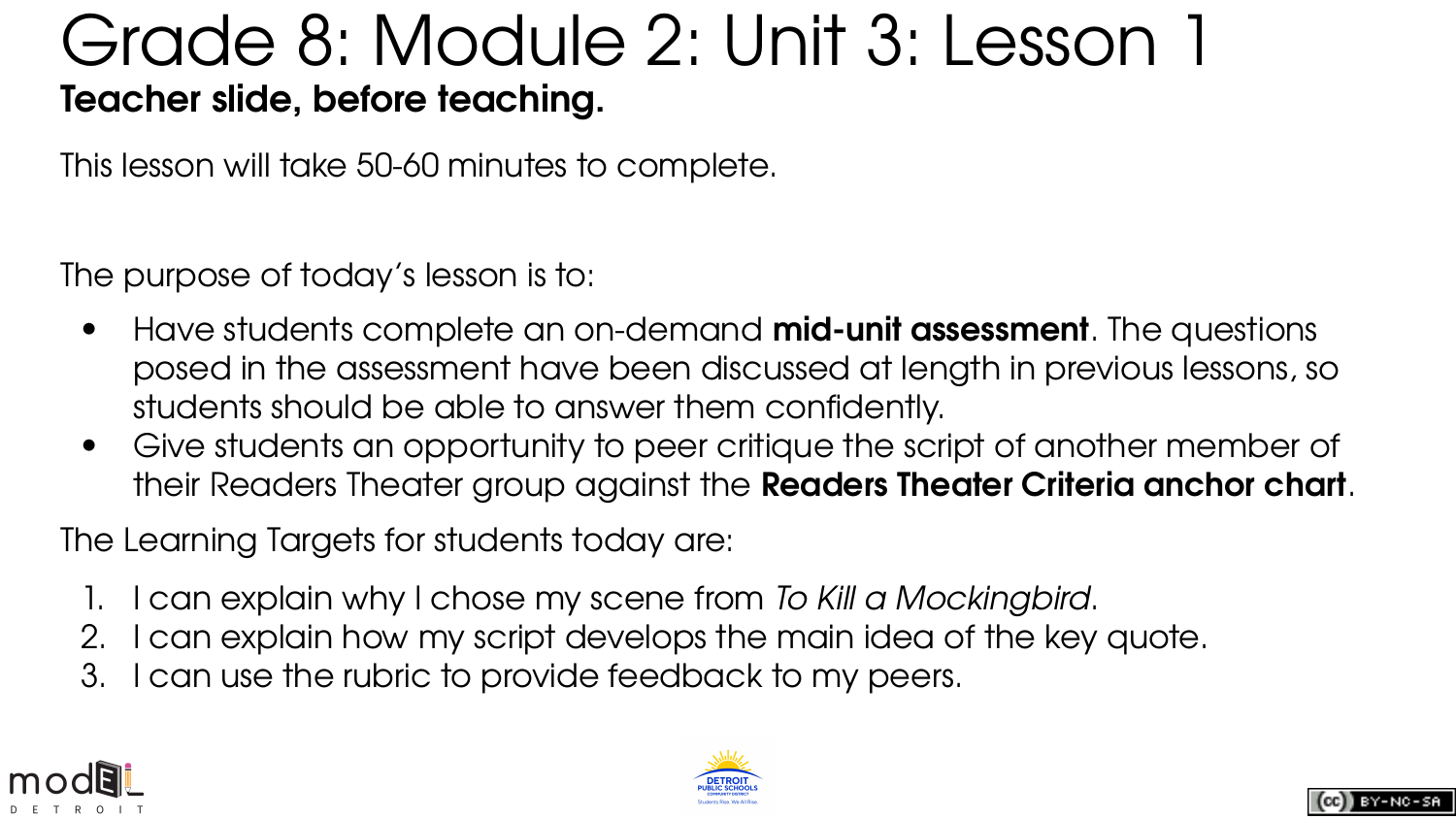

# Grade 8: Module 2: Unit 3: Lesson 1
Teacher slide, before teaching.
This lesson will take 50-60 minutes to complete.

The purpose of today’s lesson is to:
Have students complete an on-demand mid-unit assessment. The questions posed in the assessment have been discussed at length in previous lessons, so students should be able to answer them confidently.
Give students an opportunity to peer critique the script of another member of their Readers Theater group against the Readers Theater Criteria anchor chart.
The Learning Targets for students today are:
I can explain why I chose my scene from To Kill a Mockingbird.
I can explain how my script develops the main idea of the key quote.
I can use the rubric to provide feedback to my peers.